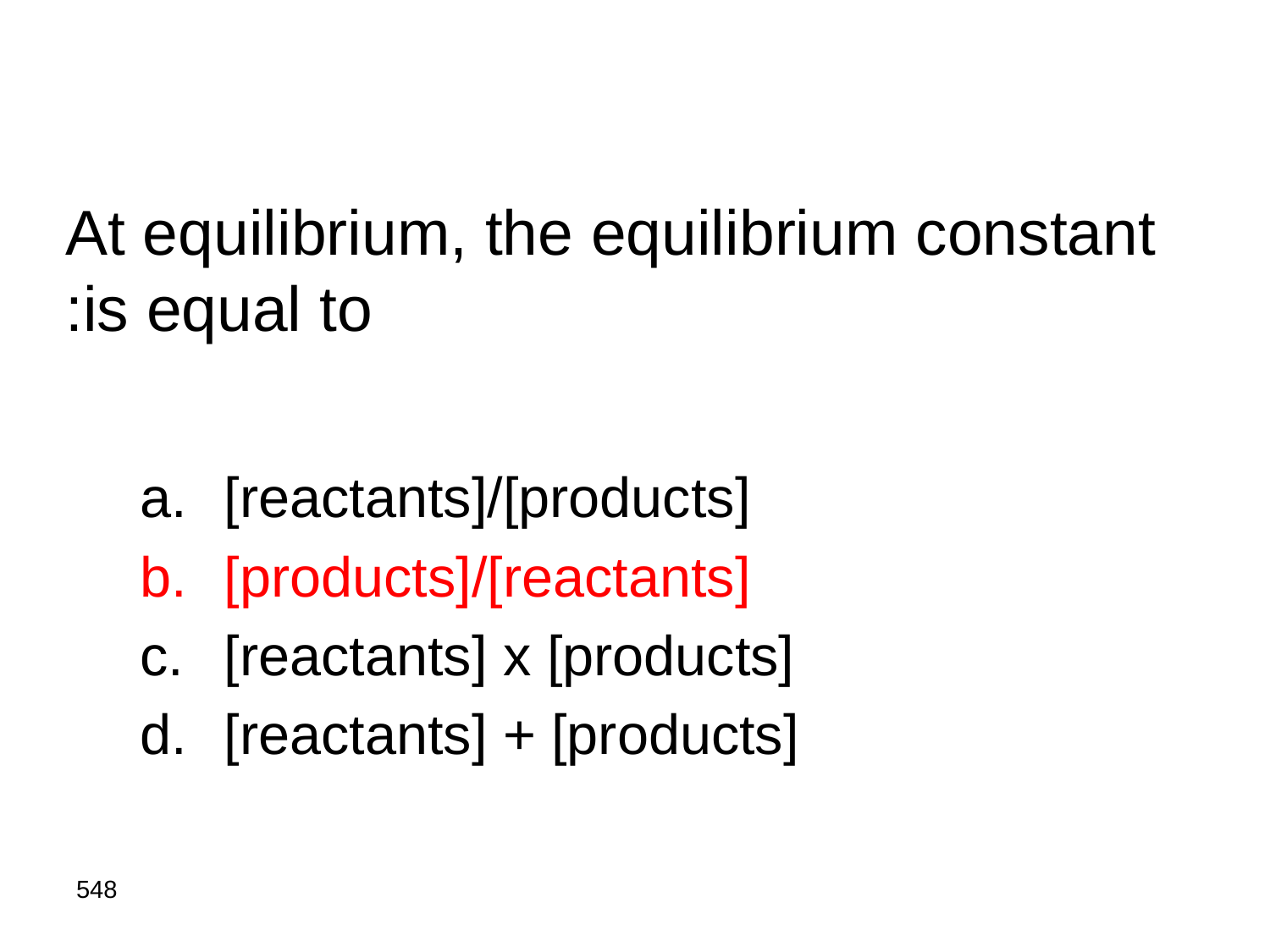

# At equilibrium, the equilibrium constant is equal to:
[reactants]/[products]
[products]/[reactants]
[reactants] x [products]
[reactants] + [products]
548